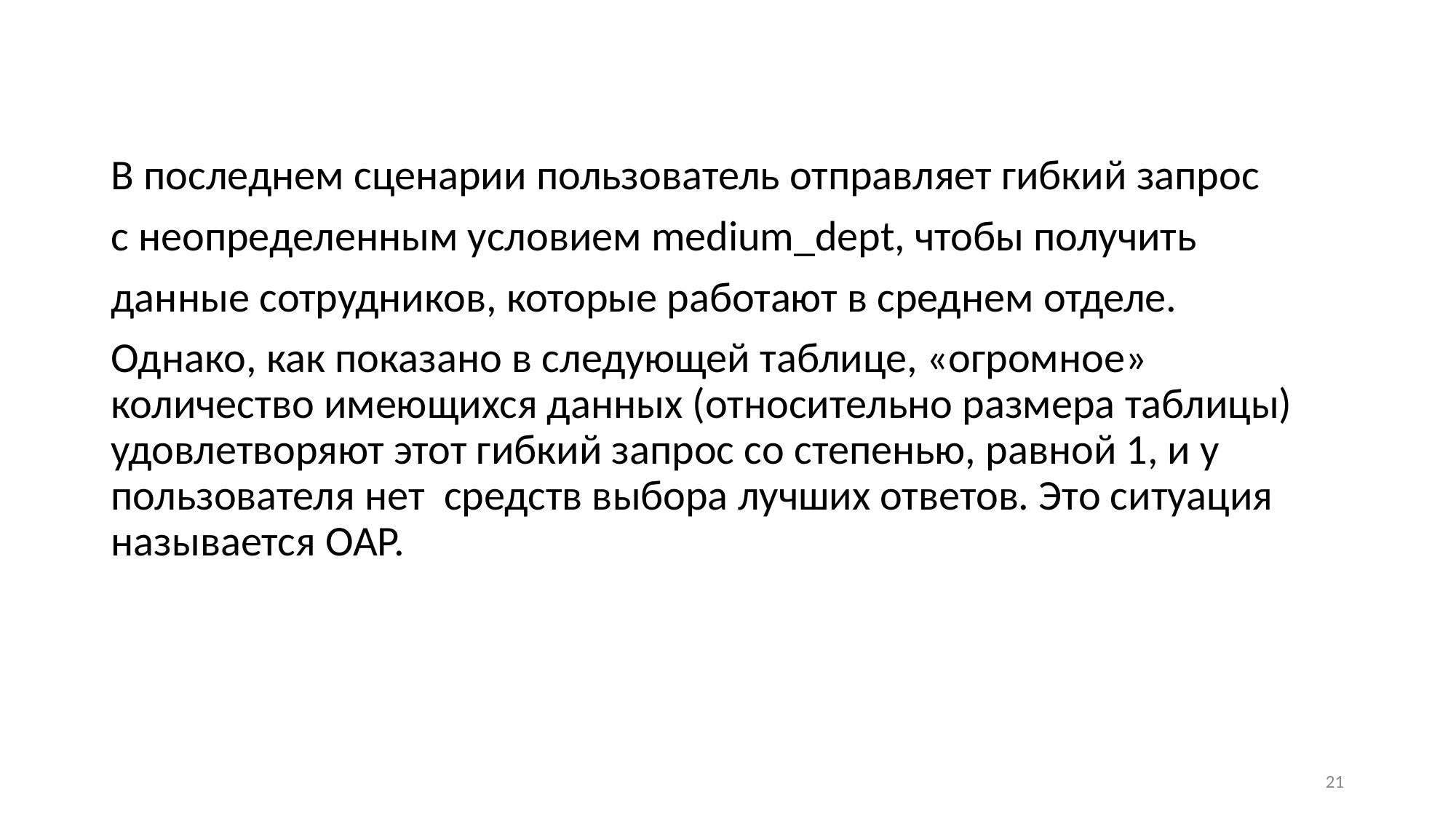

В последнем сценарии пользователь отправляет гибкий запрос
с неопределенным условием medium_dept, чтобы получить
данные сотрудников, которые работают в среднем отделе.
Однако, как показано в следующей таблице, «огромное» количество имеющихся данных (относительно размера таблицы) удовлетворяют этот гибкий запрос со степенью, равной 1, и у пользователя нет  средств выбора лучших ответов. Это ситуация называется OAP.

21